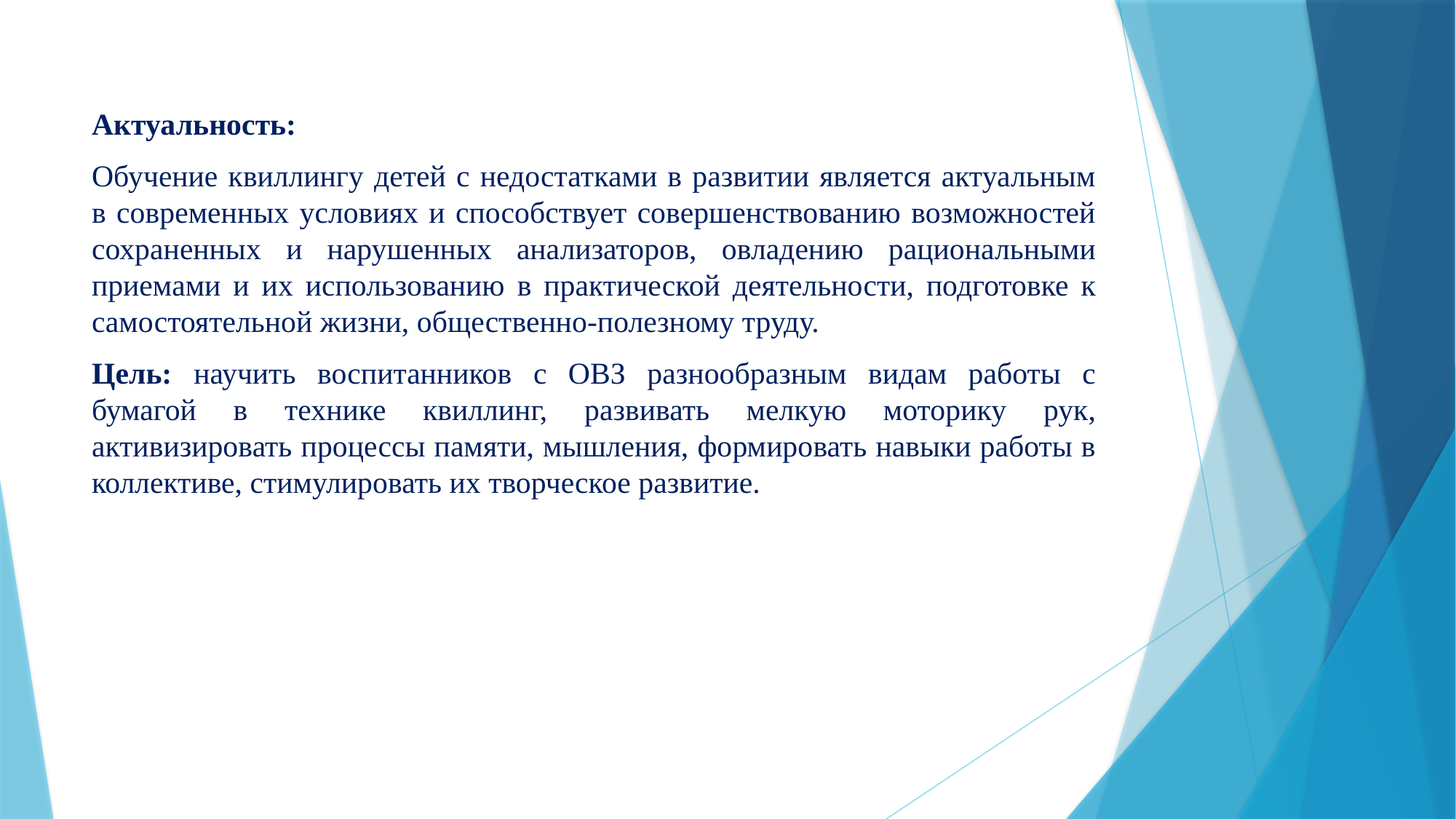

Актуальность:
Обучение квиллингу детей с недостатками в развитии является актуальным в современных условиях и способствует совершенствованию возможностей сохраненных и нарушенных анализаторов, овладению рациональными приемами и их использованию в практической деятельности, подготовке к самостоятельной жизни, общественно-полезному труду.
Цель: научить воспитанников с ОВЗ разнообразным видам работы с бумагой в технике квиллинг, развивать мелкую моторику рук, активизировать процессы памяти, мышления, формировать навыки работы в коллективе, стимулировать их творческое развитие.